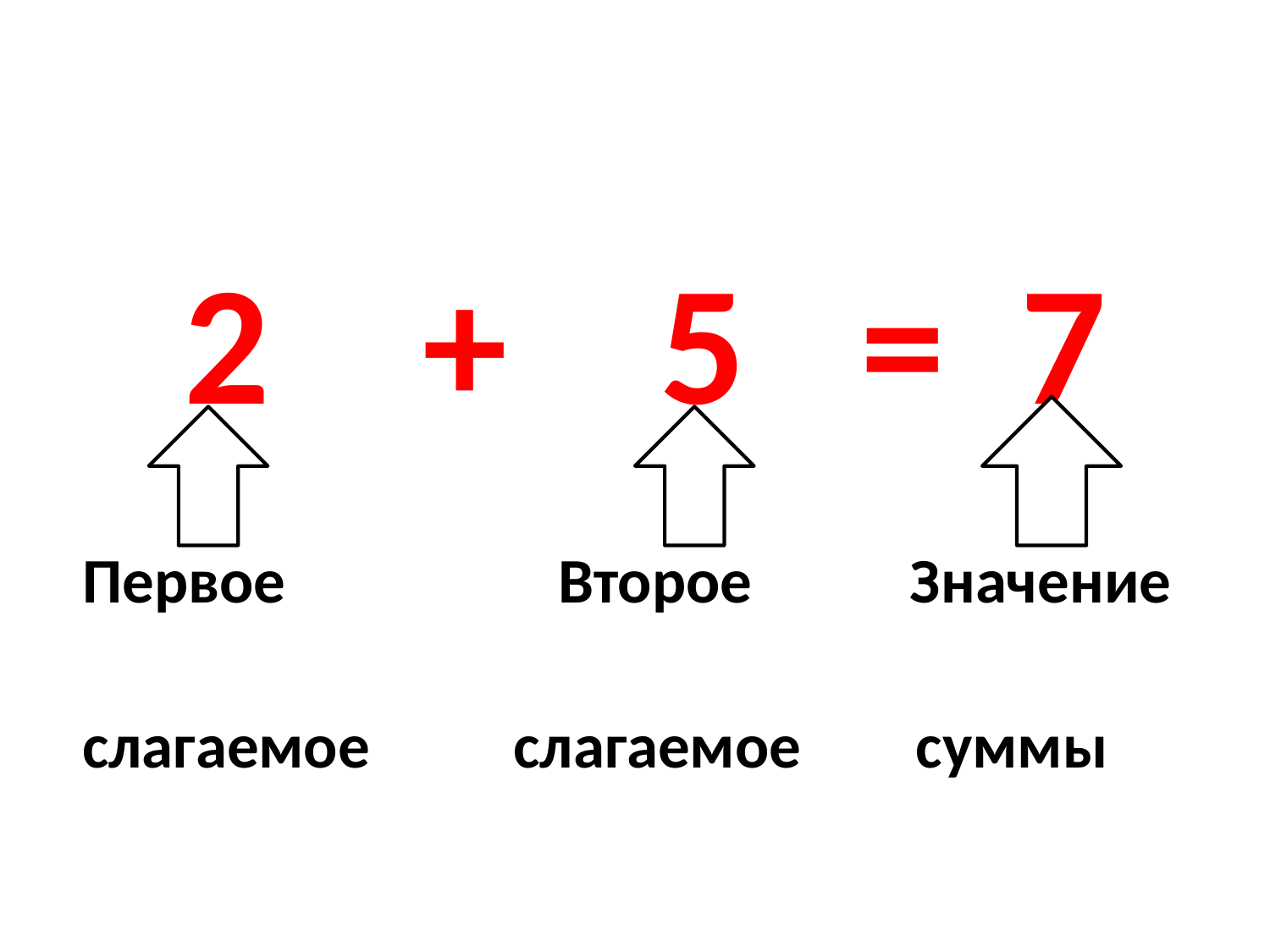

#
        2    +    5   =  7

Первое                   Второе           Значение
слагаемое          слагаемое        суммы